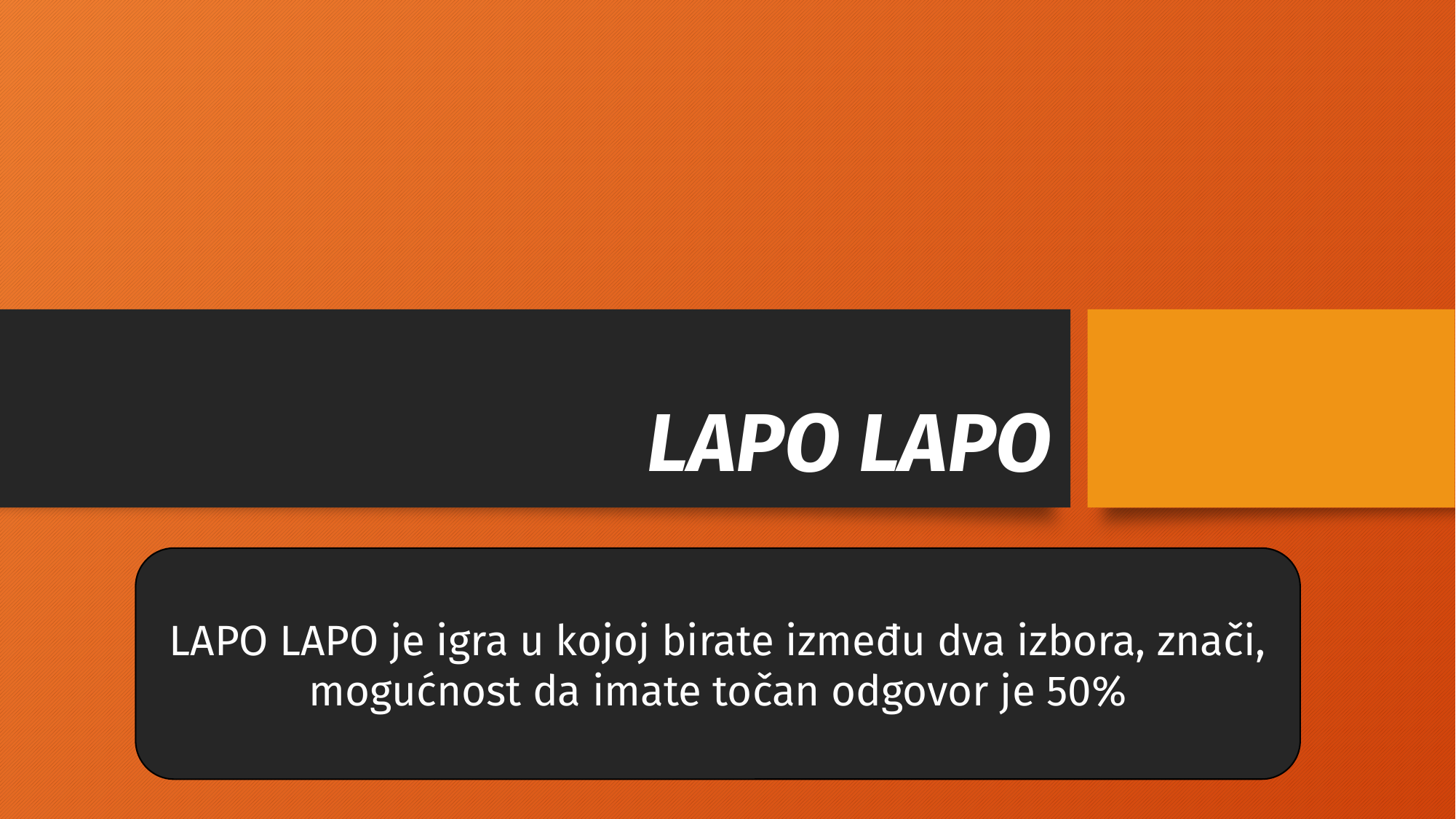

# LAPO LAPO
LAPO LAPO je igra u kojoj birate između dva izbora, znači, mogućnost da imate točan odgovor je 50%